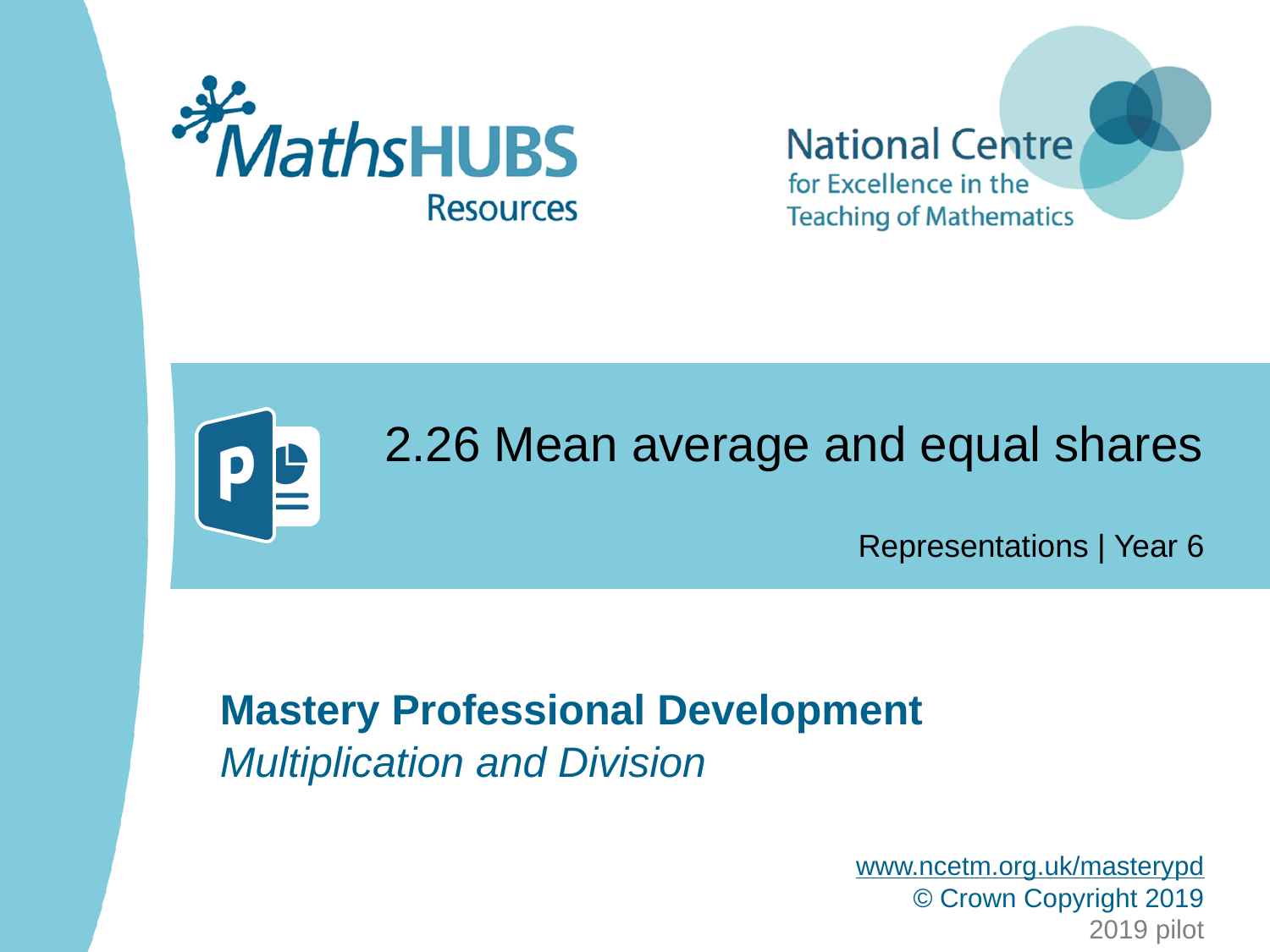

# 2.26 Mean average and equal shares
Representations | Year 6
Multiplication and Division